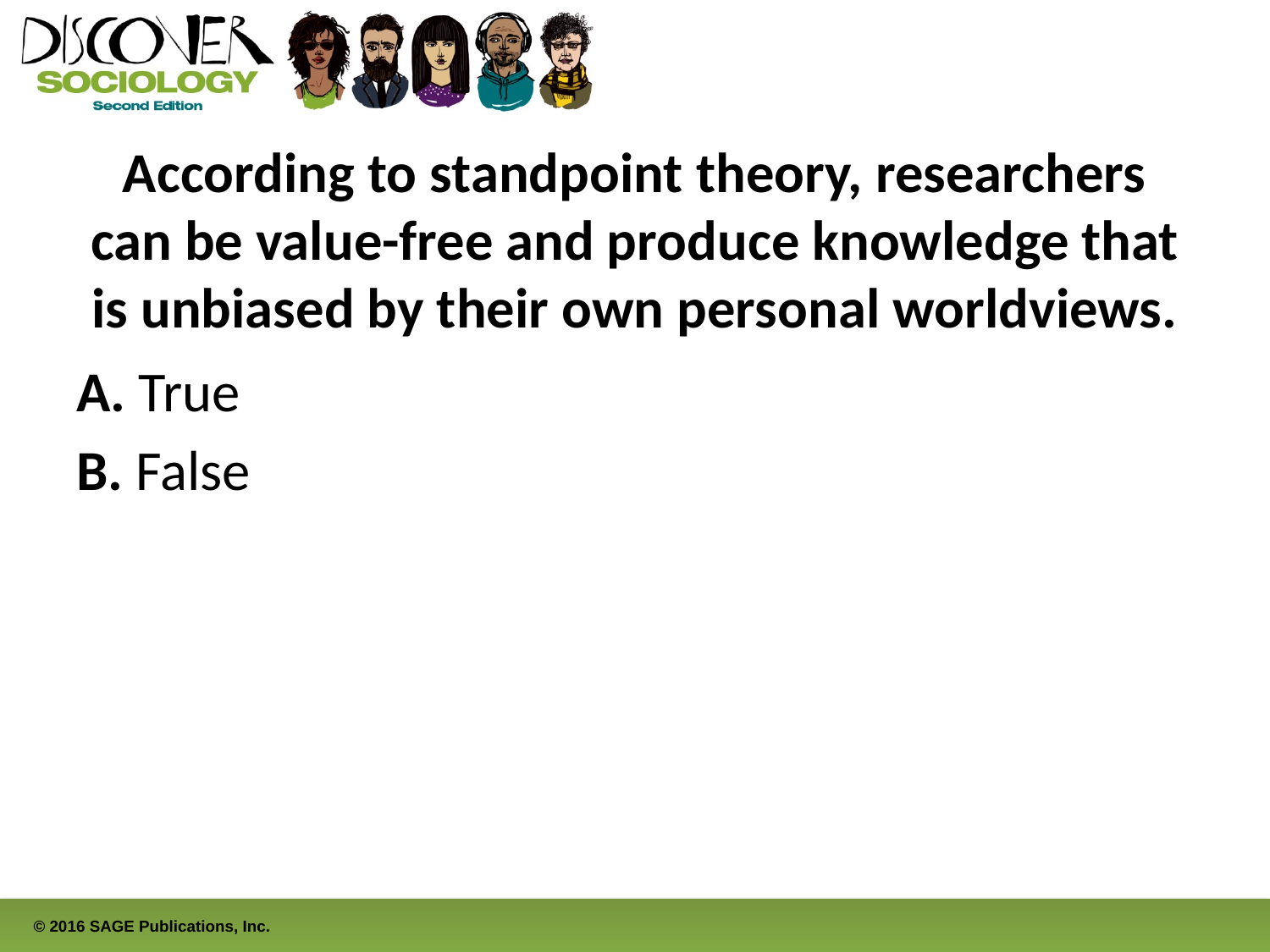

# According to standpoint theory, researchers can be value-free and produce knowledge that is unbiased by their own personal worldviews.
A. True
B. False